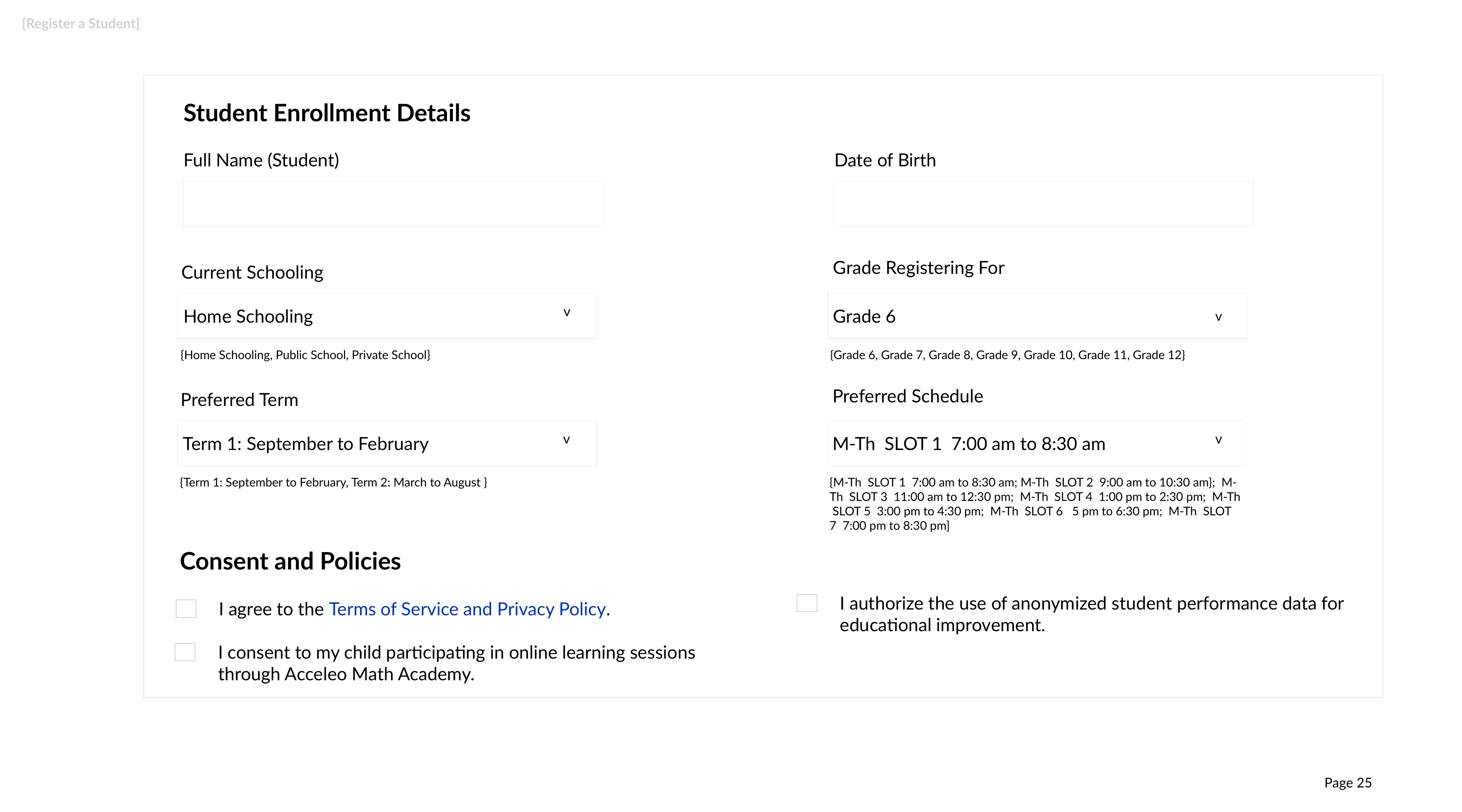

[Register a Student]

Student Enrollment Details
Full Name (Student)
Date of Birth

Grade Registering For
Current Schooling
Home Schooling
Grade 6
v
v
{Home Schooling, Public School, Private School}
{Grade 6, Grade 7, Grade 8, Grade 9, Grade 10, Grade 11, Grade 12}
Preferred Schedule
Preferred Term
Term 1: September to February
M-Th  SLOT 1  7:00 am to 8:30 am
v
v
{Term 1: September to February, Term 2: March to August }
{M-Th  SLOT 1  7:00 am to 8:30 am; M-Th  SLOT 2  9:00 am to 10:30 am};  M-Th  SLOT 3  11:00 am to 12:30 pm;  M-Th  SLOT 4  1:00 pm to 2:30 pm;  M-Th  SLOT 5  3:00 pm to 4:30 pm;  M-Th  SLOT 6   5 pm to 6:30 pm;  M-Th  SLOT 7  7:00 pm to 8:30 pm]
Consent and Policies
I authorize the use of anonymized student performance data for educational improvement.

I agree to the Terms of Service and Privacy Policy.

I consent to my child participating in online learning sessions through Acceleo Math Academy.

Page 25